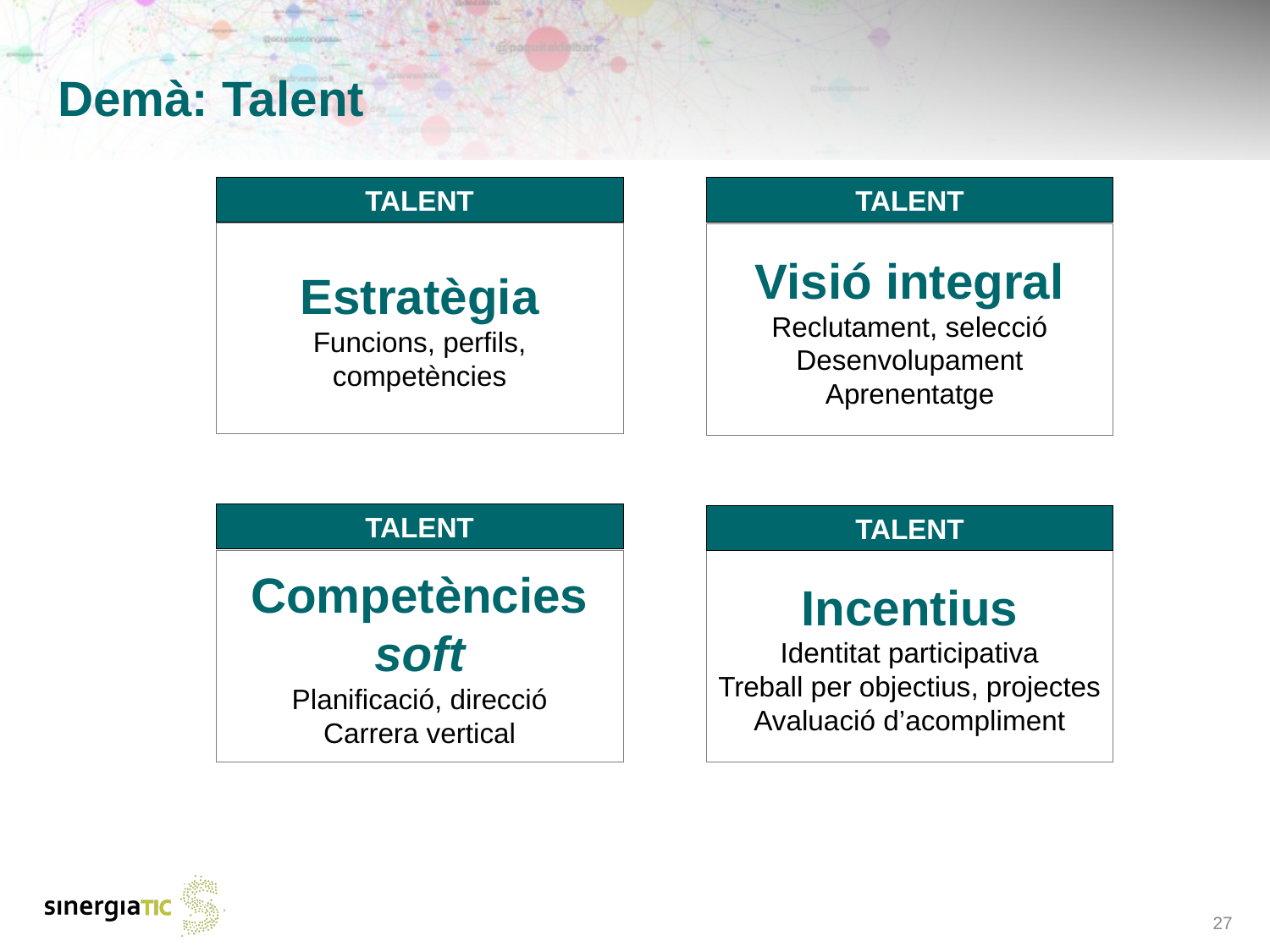

# Demà: Talent
Talent
Estratègia
Funcions, perfils, competències
Talent
Visió integral
Reclutament, selecció
Desenvolupament
Aprenentatge
Talent
Competències soft
Planificació, direcció
Carrera vertical
Talent
Incentius
Identitat participativa
Treball per objectius, projectes
Avaluació d’acompliment